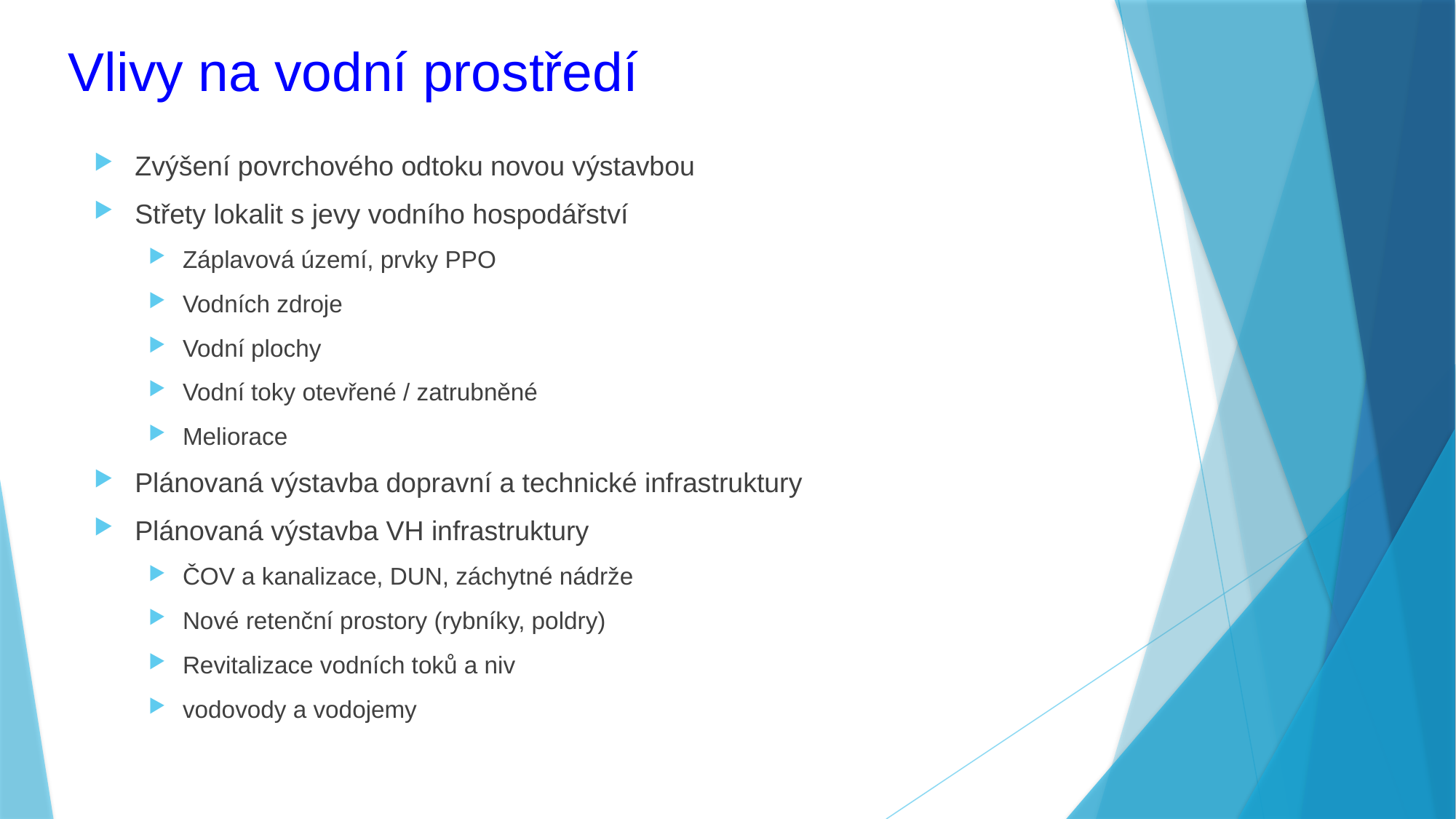

# Vlivy na vodní prostředí
Zvýšení povrchového odtoku novou výstavbou
Střety lokalit s jevy vodního hospodářství
Záplavová území, prvky PPO
Vodních zdroje
Vodní plochy
Vodní toky otevřené / zatrubněné
Meliorace
Plánovaná výstavba dopravní a technické infrastruktury
Plánovaná výstavba VH infrastruktury
ČOV a kanalizace, DUN, záchytné nádrže
Nové retenční prostory (rybníky, poldry)
Revitalizace vodních toků a niv
vodovody a vodojemy